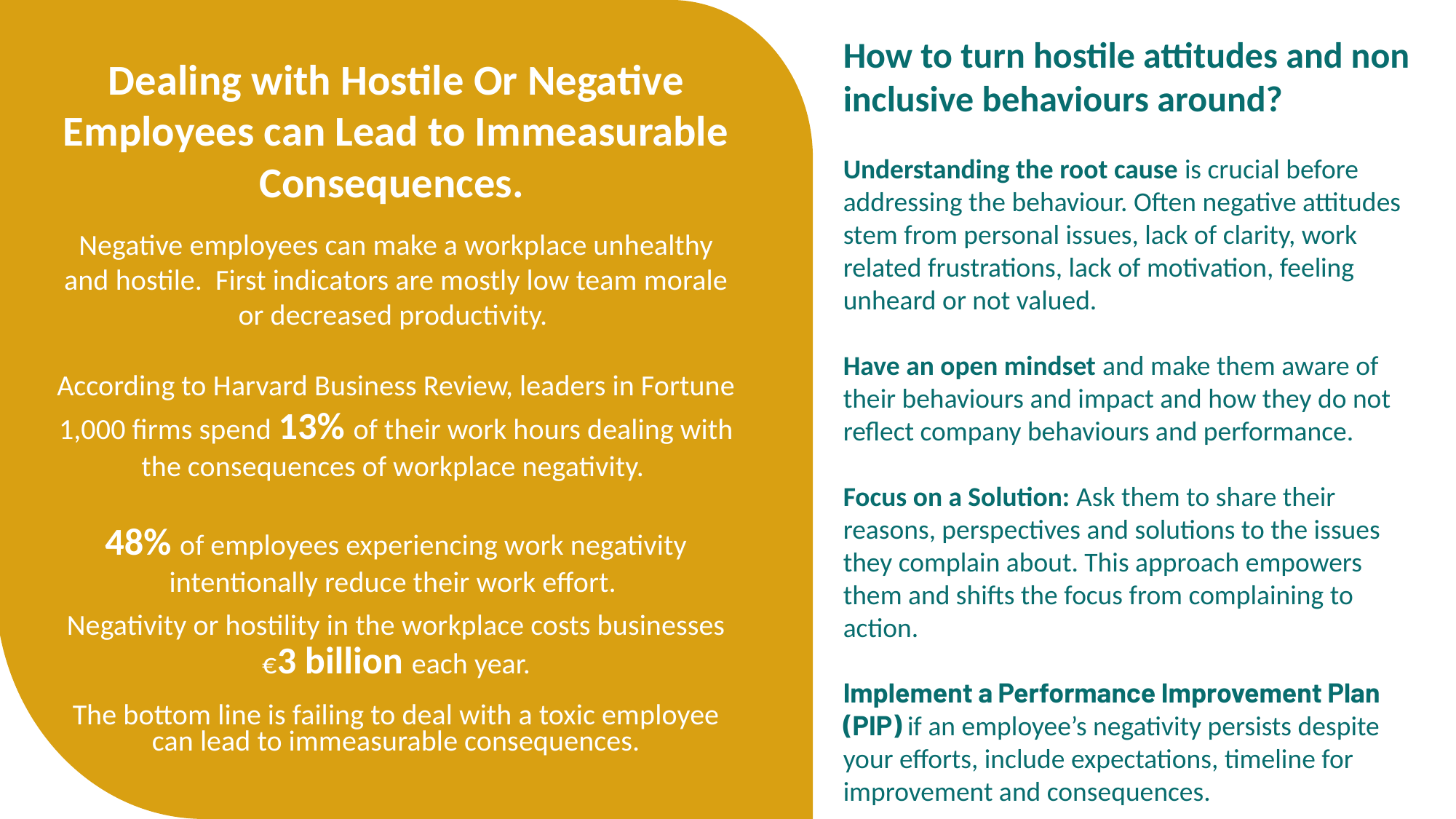

How to turn hostile attitudes and non inclusive behaviours around?

Understanding the root cause is crucial before addressing the behaviour. Often negative attitudes stem from personal issues, lack of clarity, work related frustrations, lack of motivation, feeling unheard or not valued.

Have an open mindset and make them aware of their behaviours and impact and how they do not reflect company behaviours and performance.

Focus on a Solution: Ask them to share their reasons, perspectives and solutions to the issues they complain about. This approach empowers them and shifts the focus from complaining to action.

Implement a Performance Improvement Plan (PIP) if an employee’s negativity persists despite your efforts, include expectations, timeline for improvement and consequences.
Dealing with Hostile Or Negative Employees can Lead to Immeasurable Consequences.

Negative employees can make a workplace unhealthy and hostile.  First indicators are mostly low team morale or decreased productivity.

According to Harvard Business Review, leaders in Fortune 1,000 firms spend 13% of their work hours dealing with the consequences of workplace negativity.

48% of employees experiencing work negativity intentionally reduce their work effort.
Negativity or hostility in the workplace costs businesses €3 billion each year.
The bottom line is failing to deal with a toxic employee can lead to immeasurable consequences.